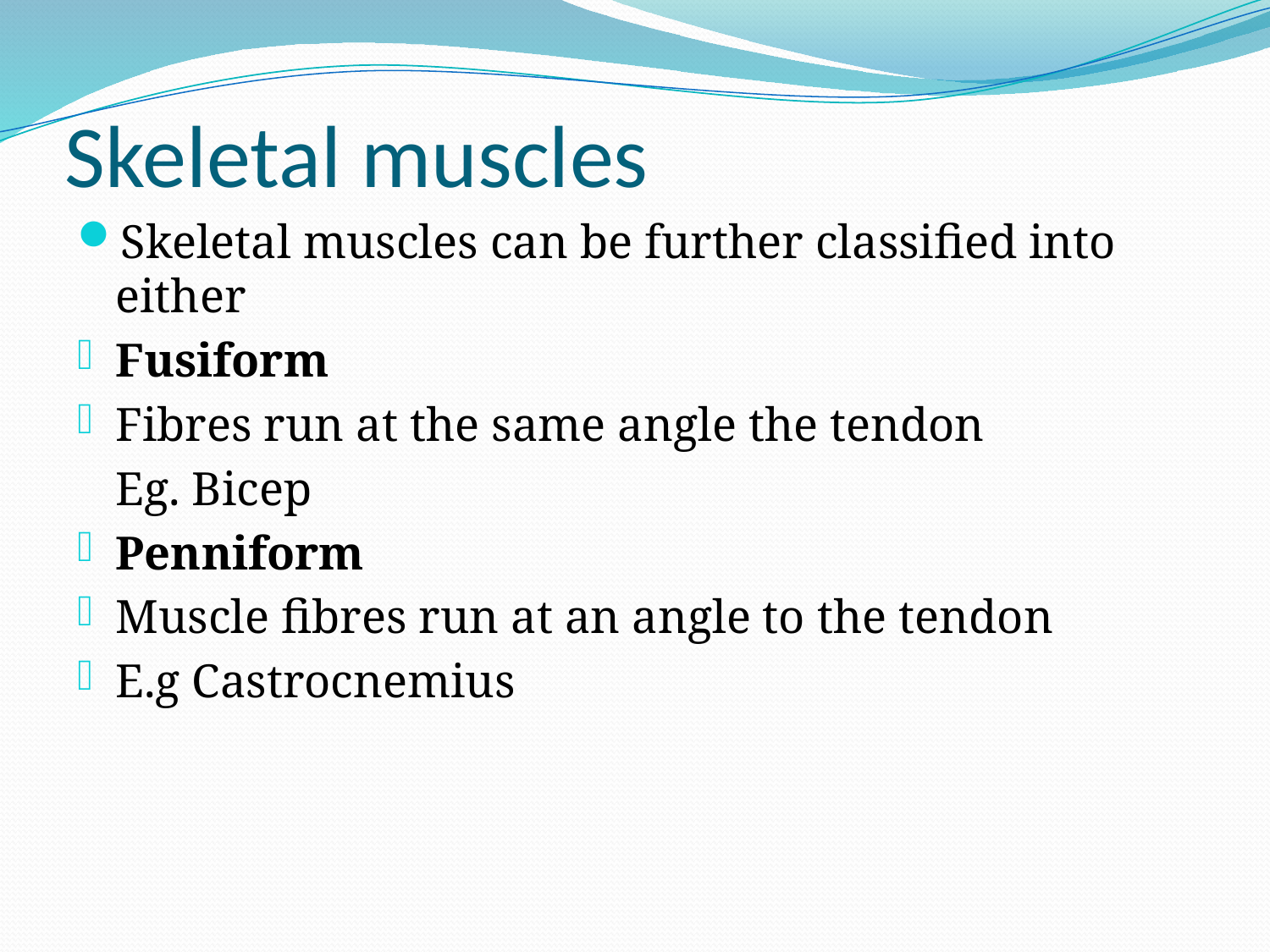

# Skeletal muscles
Skeletal muscles can be further classified into either
Fusiform
Fibres run at the same angle the tendon
	Eg. Bicep
Penniform
Muscle fibres run at an angle to the tendon
E.g Castrocnemius